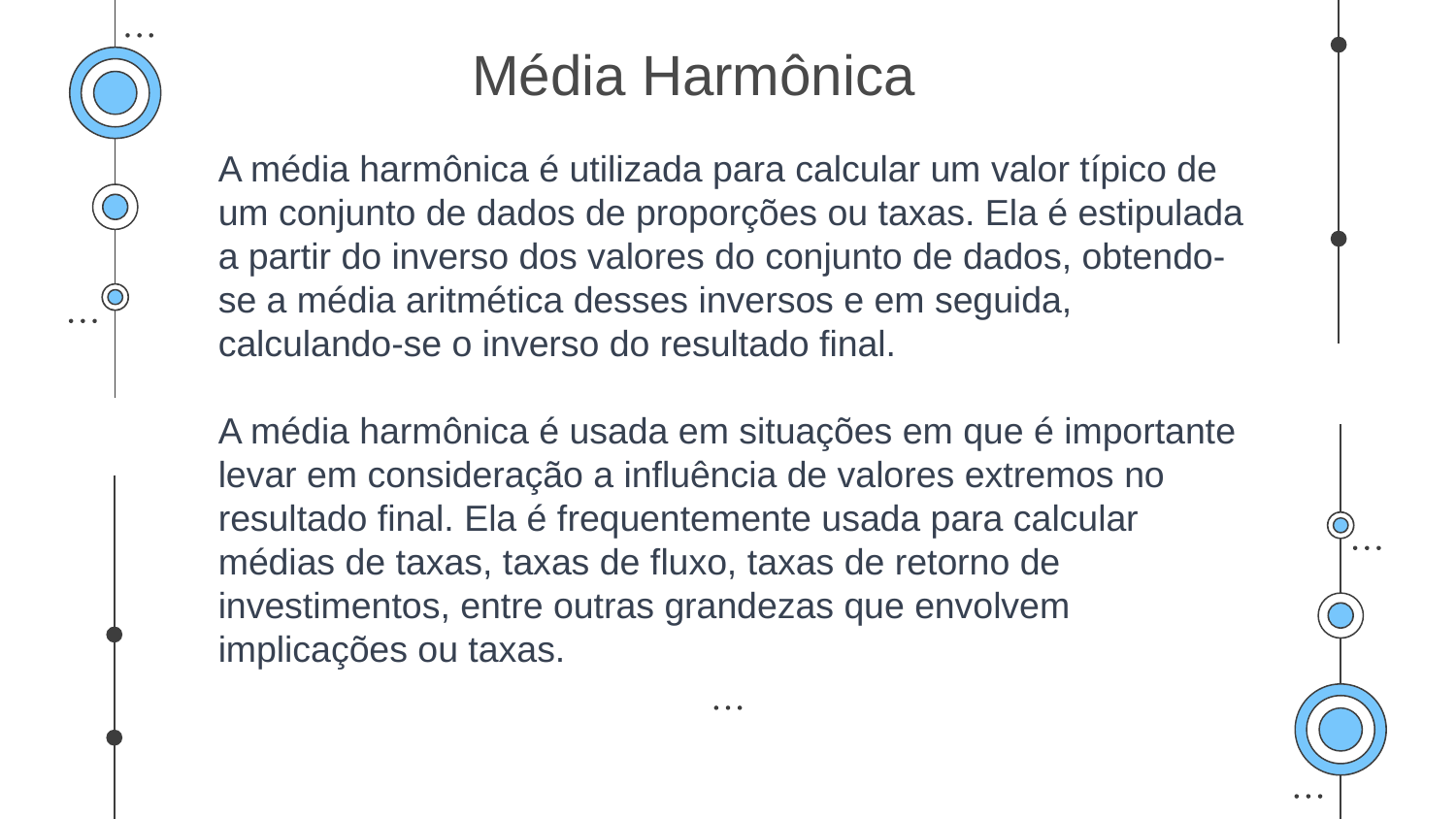

# Média Harmônica
A média harmônica é utilizada para calcular um valor típico de um conjunto de dados de proporções ou taxas. Ela é estipulada a partir do inverso dos valores do conjunto de dados, obtendo-se a média aritmética desses inversos e em seguida, calculando-se o inverso do resultado final.

A média harmônica é usada em situações em que é importante levar em consideração a influência de valores extremos no resultado final. Ela é frequentemente usada para calcular médias de taxas, taxas de fluxo, taxas de retorno de investimentos, entre outras grandezas que envolvem implicações ou taxas.